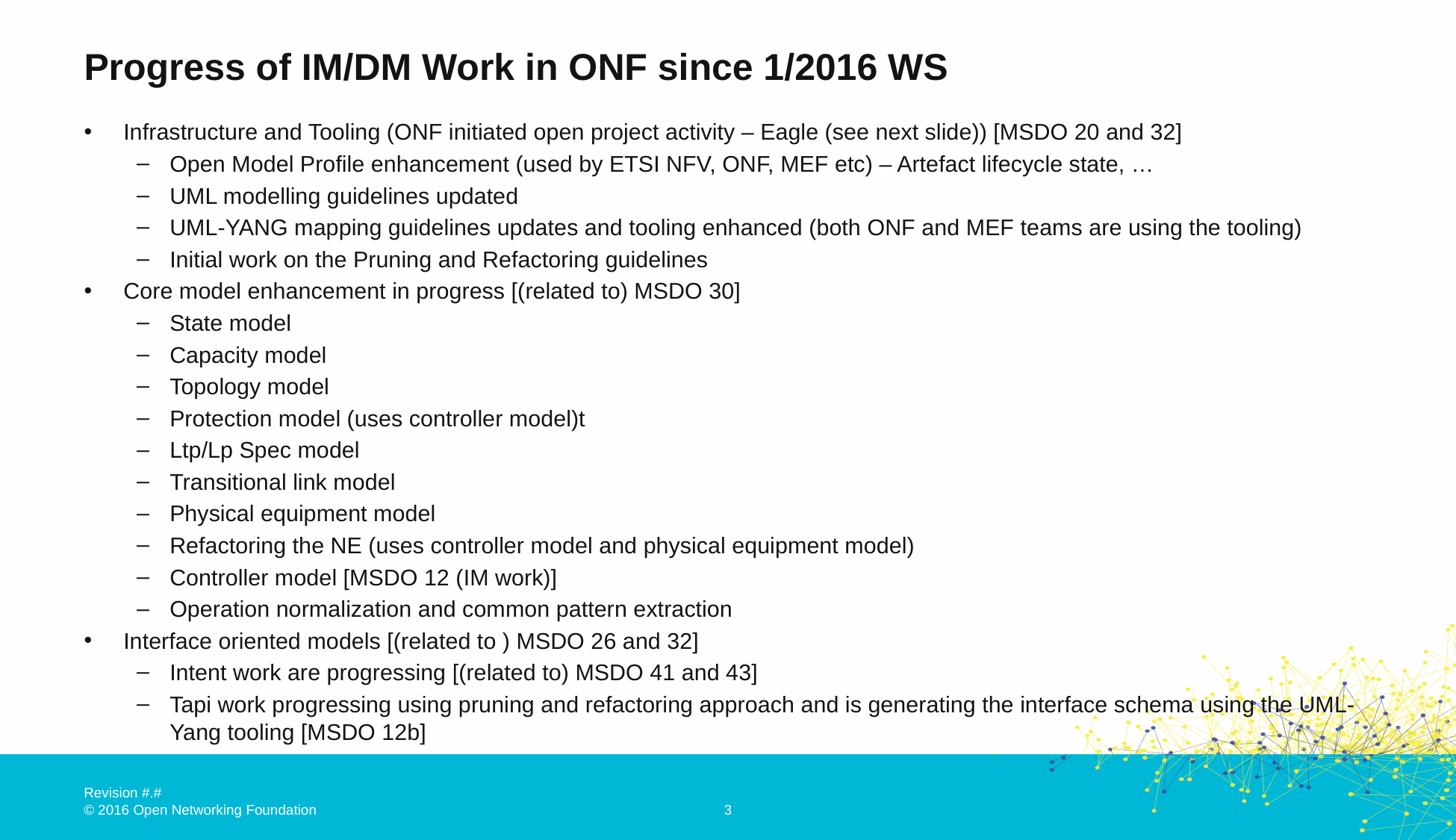

# Progress of IM/DM Work in ONF since 1/2016 WS
Infrastructure and Tooling (ONF initiated open project activity – Eagle (see next slide)) [MSDO 20 and 32]
Open Model Profile enhancement (used by ETSI NFV, ONF, MEF etc) – Artefact lifecycle state, …
UML modelling guidelines updated
UML-YANG mapping guidelines updates and tooling enhanced (both ONF and MEF teams are using the tooling)
Initial work on the Pruning and Refactoring guidelines
Core model enhancement in progress [(related to) MSDO 30]
State model
Capacity model
Topology model
Protection model (uses controller model)t
Ltp/Lp Spec model
Transitional link model
Physical equipment model
Refactoring the NE (uses controller model and physical equipment model)
Controller model [MSDO 12 (IM work)]
Operation normalization and common pattern extraction
Interface oriented models [(related to ) MSDO 26 and 32]
Intent work are progressing [(related to) MSDO 41 and 43]
Tapi work progressing using pruning and refactoring approach and is generating the interface schema using the UML-Yang tooling [MSDO 12b]

3